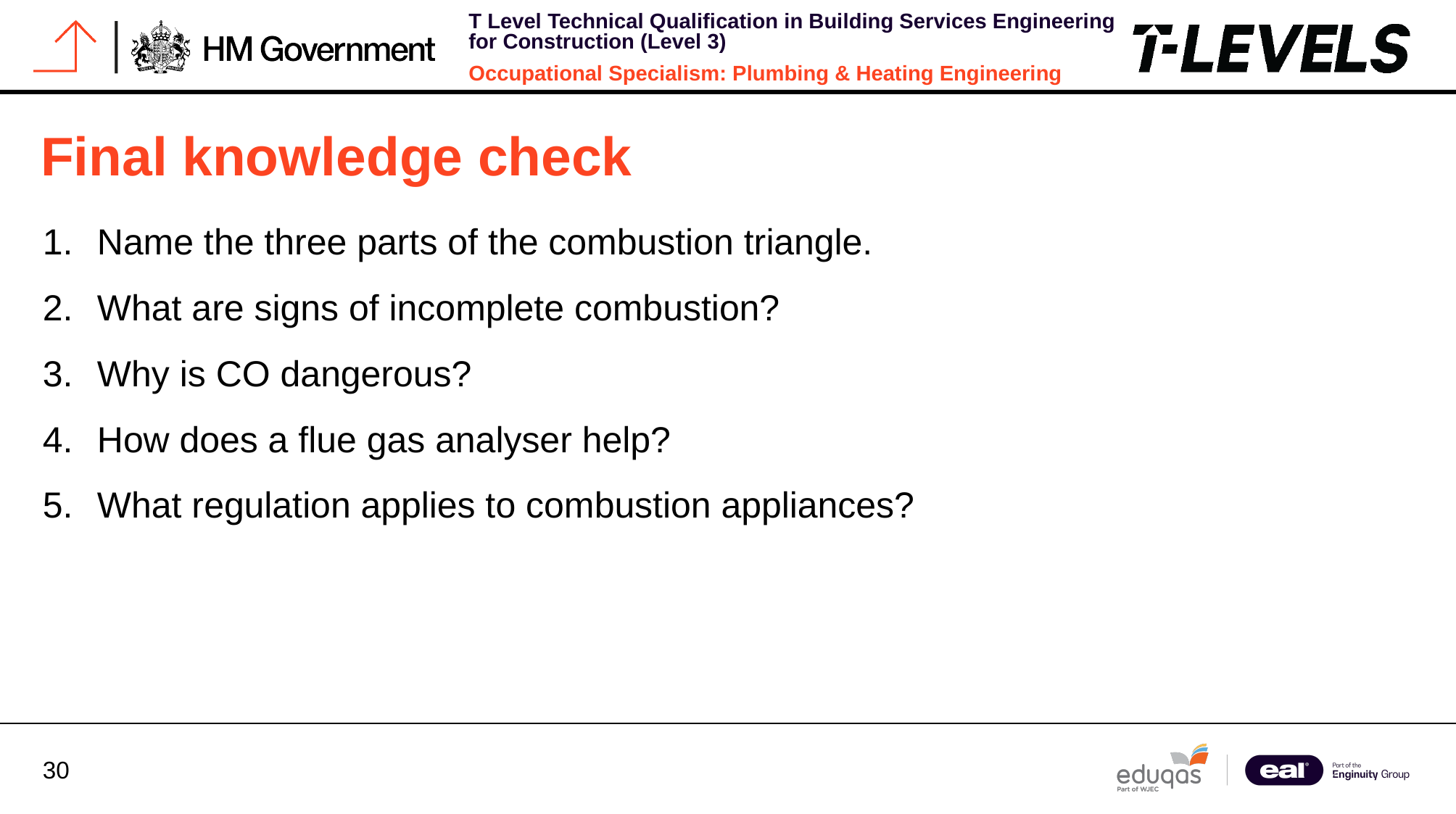

# Final knowledge check
Name the three parts of the combustion triangle.
What are signs of incomplete combustion?
Why is CO dangerous?
How does a flue gas analyser help?
What regulation applies to combustion appliances?